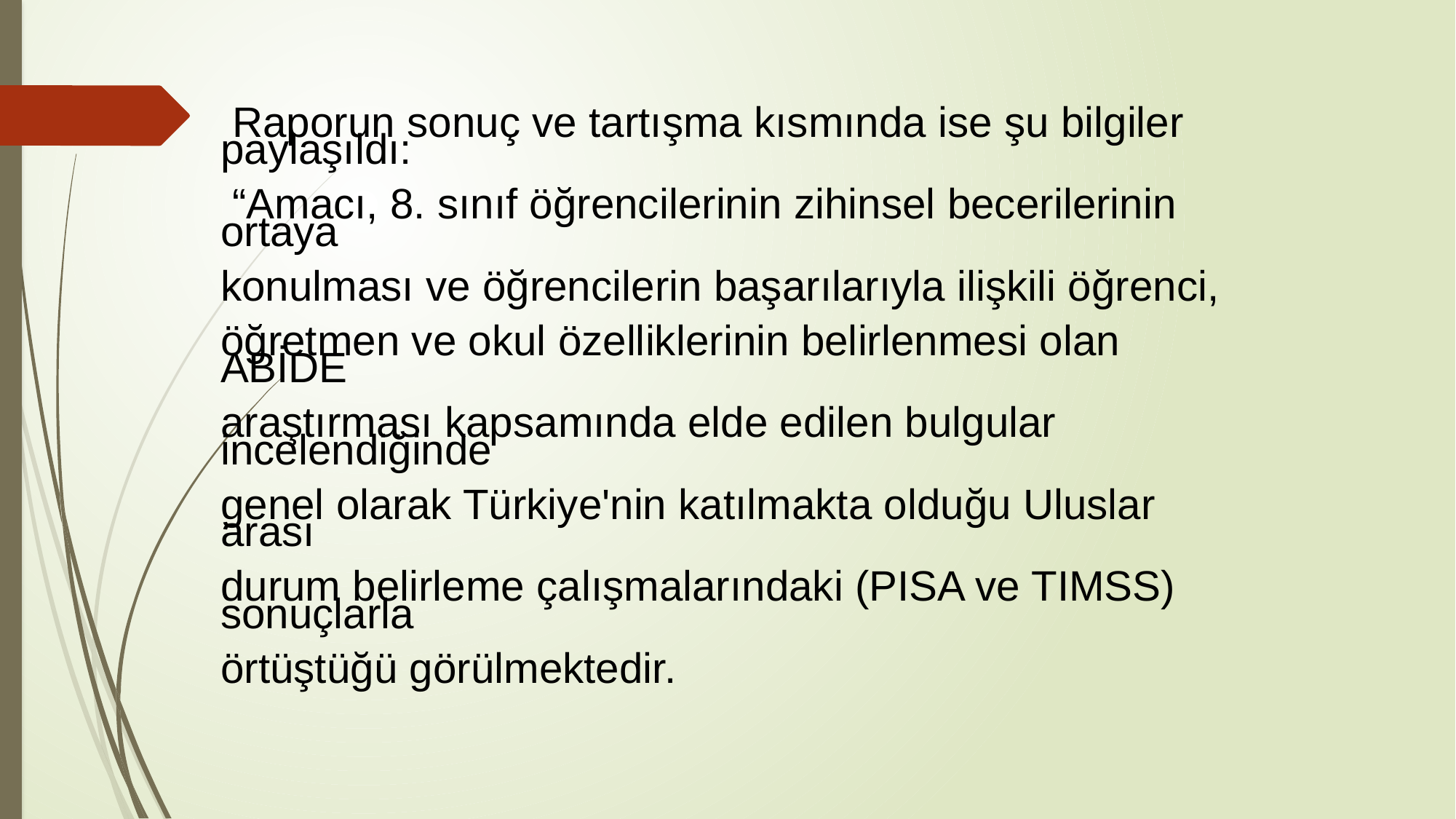

Raporun sonuç ve tartışma kısmında ise şu bilgiler paylaşıldı:

 “Amacı, 8. sınıf öğrencilerinin zihinsel becerilerinin ortaya

konulması ve öğrencilerin başarılarıyla ilişkili öğrenci,

öğretmen ve okul özelliklerinin belirlenmesi olan ABİDE

araştırması kapsamında elde edilen bulgular incelendiğinde

genel olarak Türkiye'nin katılmakta olduğu Uluslar arası

durum belirleme çalışmalarındaki (PISA ve TIMSS) sonuçlarla

örtüştüğü görülmektedir.